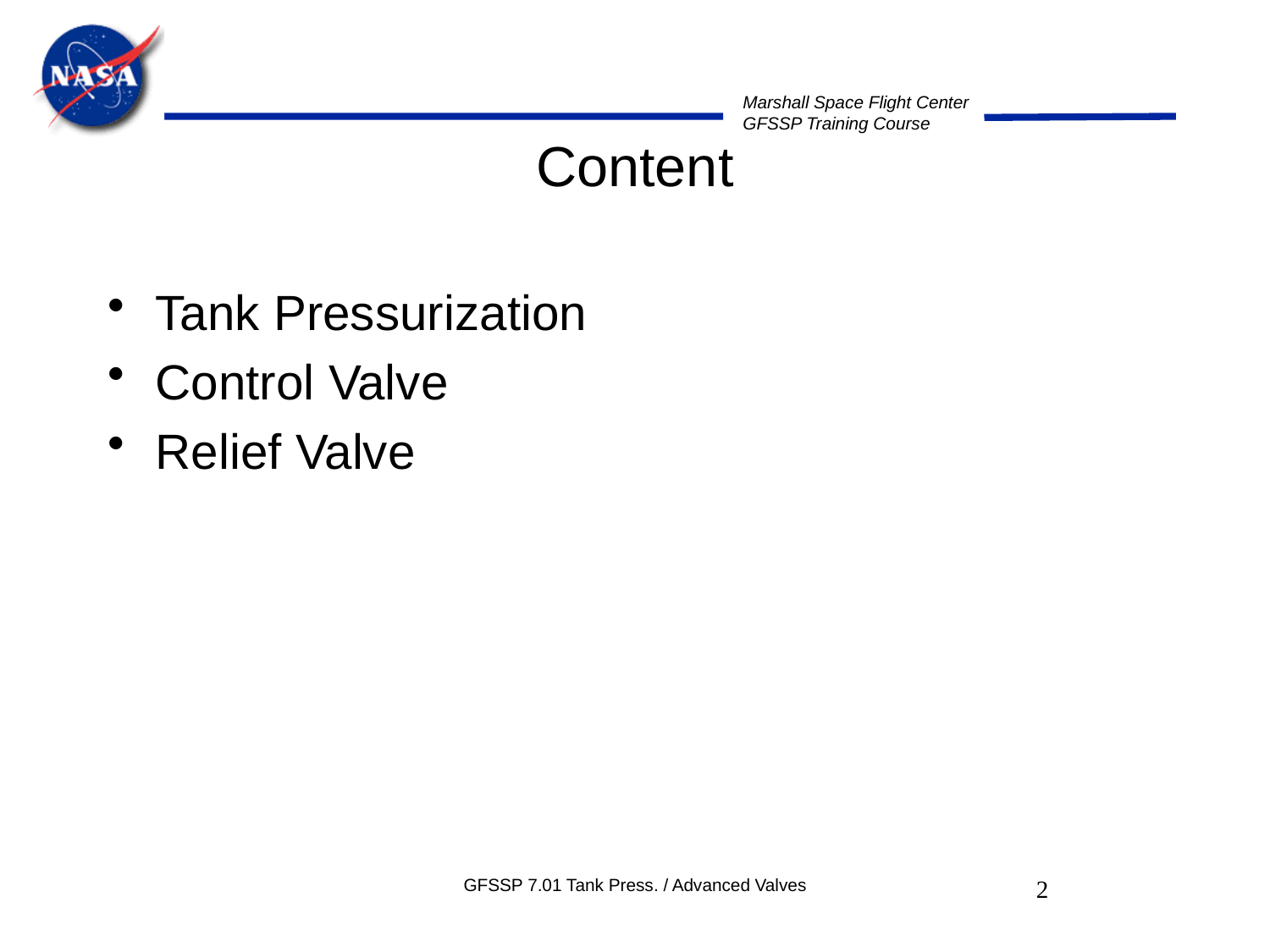

# Content
Tank Pressurization
Control Valve
Relief Valve
GFSSP 7.01 Tank Press. / Advanced Valves
2